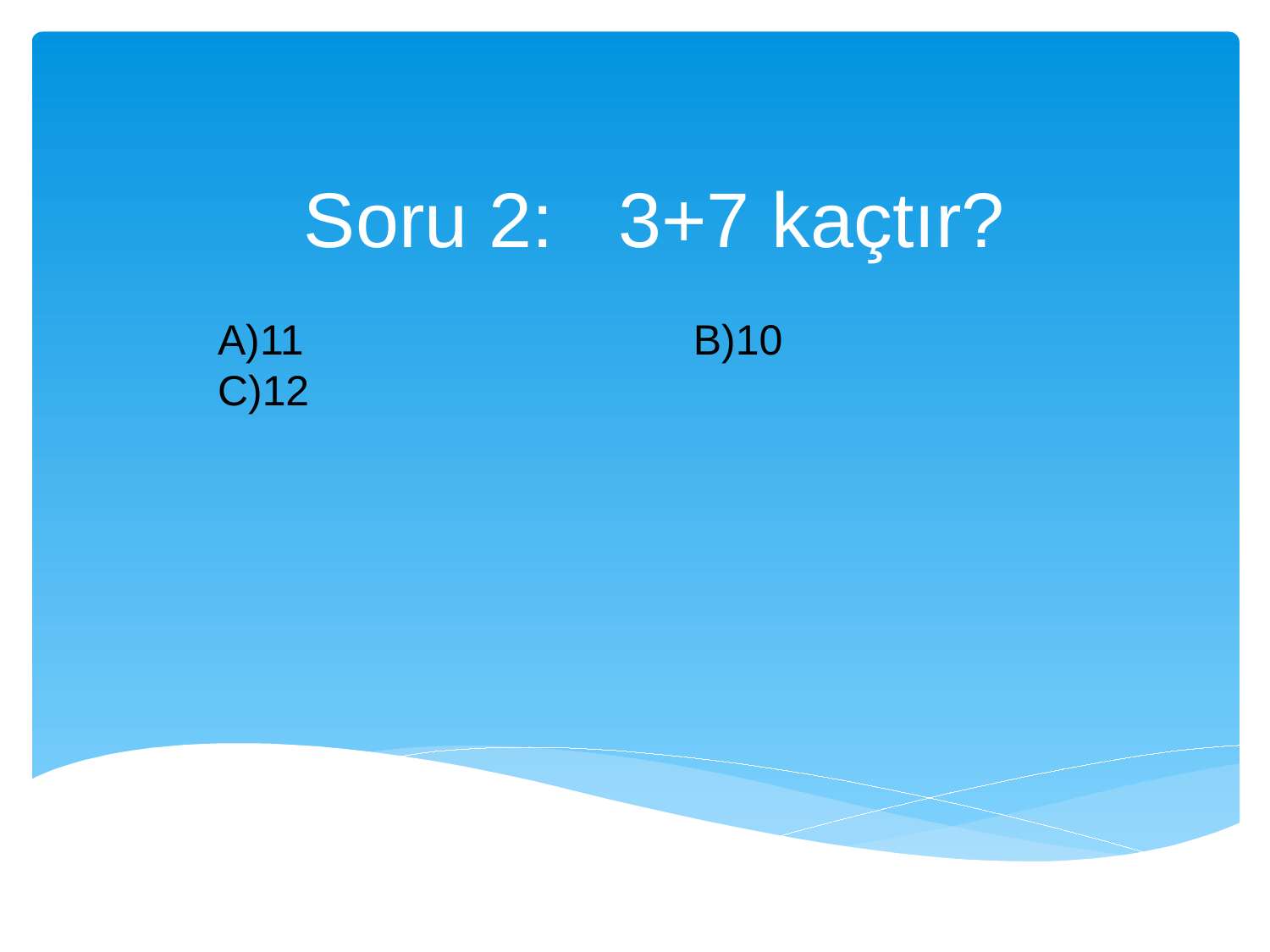

# Soru 2:   3+7 kaçtır?
A)11                                 B)10                         C)12